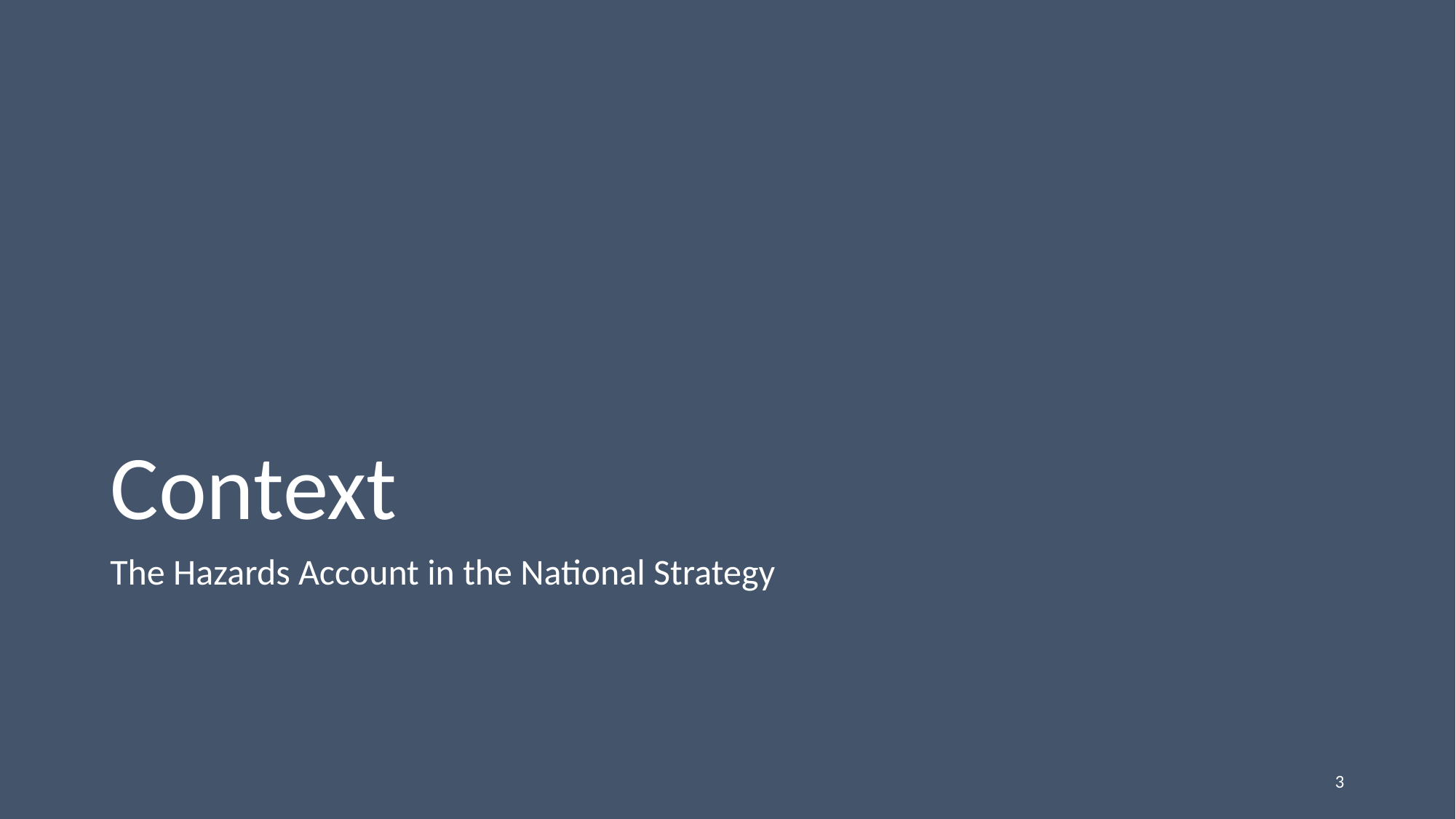

# Context
The Hazards Account in the National Strategy
3